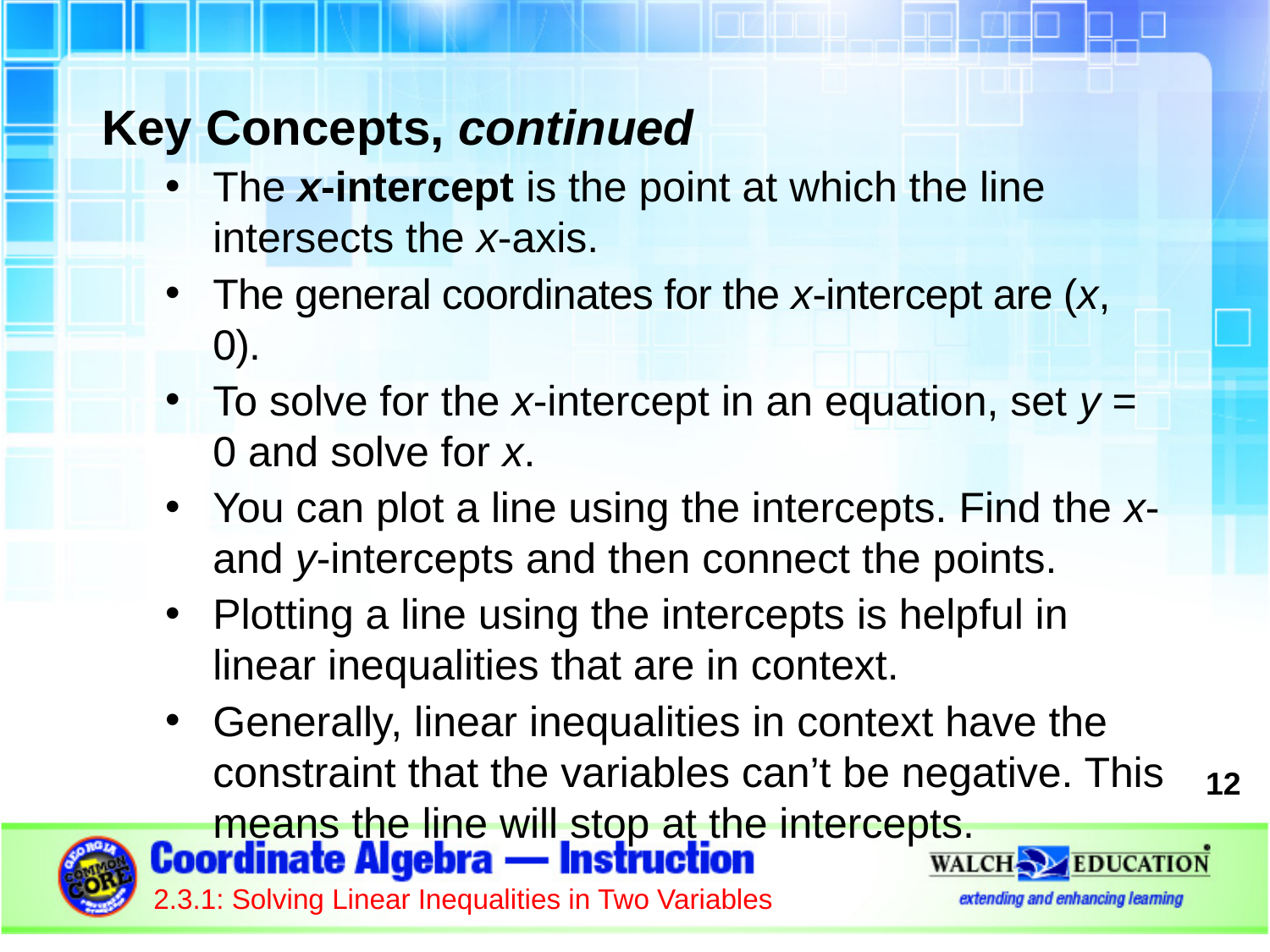

Key Concepts, continued
The x-intercept is the point at which the line intersects the x-axis.
The general coordinates for the x-intercept are (x, 0).
To solve for the x-intercept in an equation, set y = 0 and solve for x.
You can plot a line using the intercepts. Find the x- and y-intercepts and then connect the points.
Plotting a line using the intercepts is helpful in linear inequalities that are in context.
Generally, linear inequalities in context have the constraint that the variables can’t be negative. This means the line will stop at the intercepts.

12
2.3.1: Solving Linear Inequalities in Two Variables